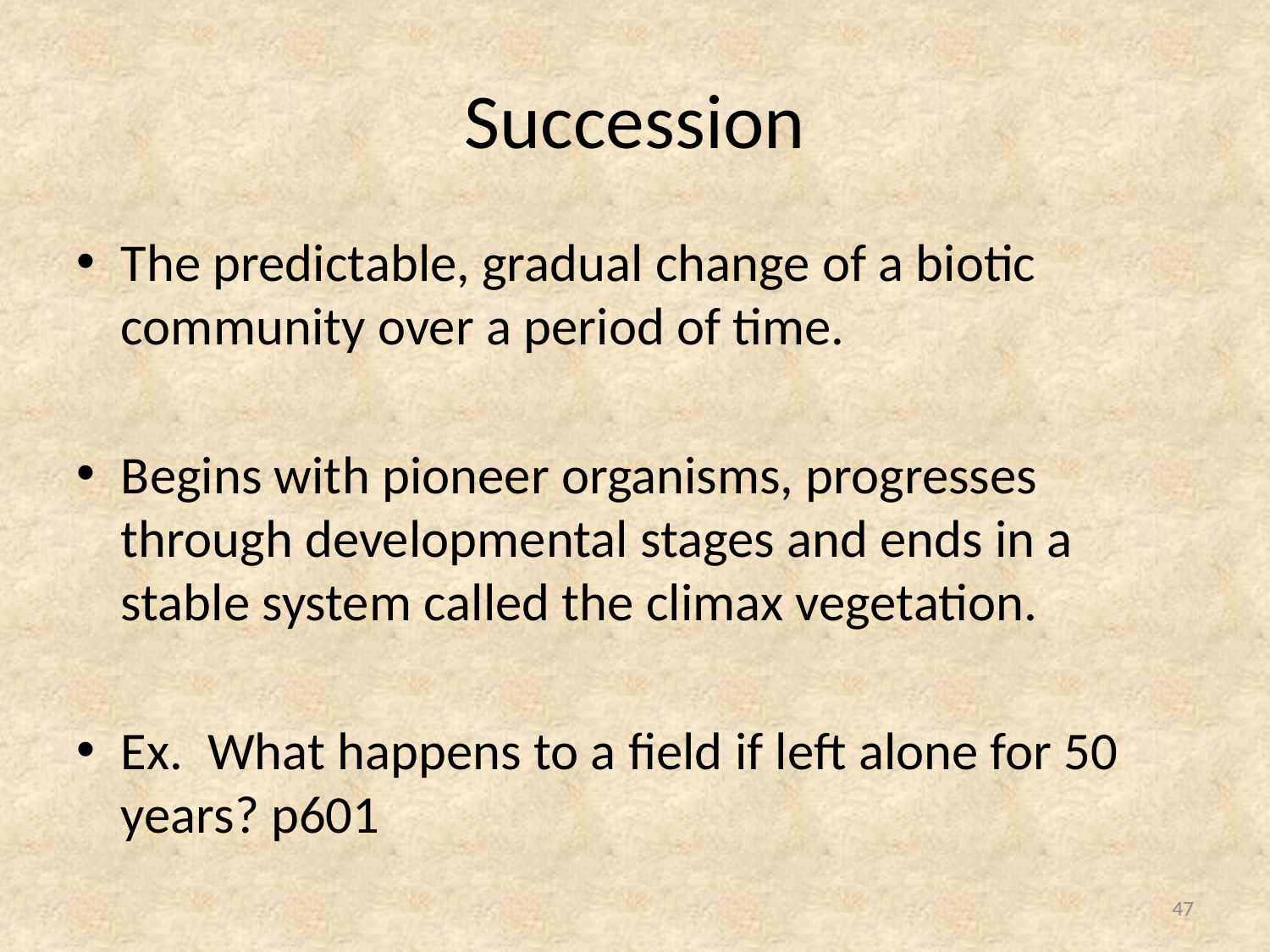

# Succession
The predictable, gradual change of a biotic community over a period of time.

Begins with pioneer organisms, progresses through developmental stages and ends in a stable system called the climax vegetation.

Ex.  What happens to a field if left alone for 50 years? p601
47